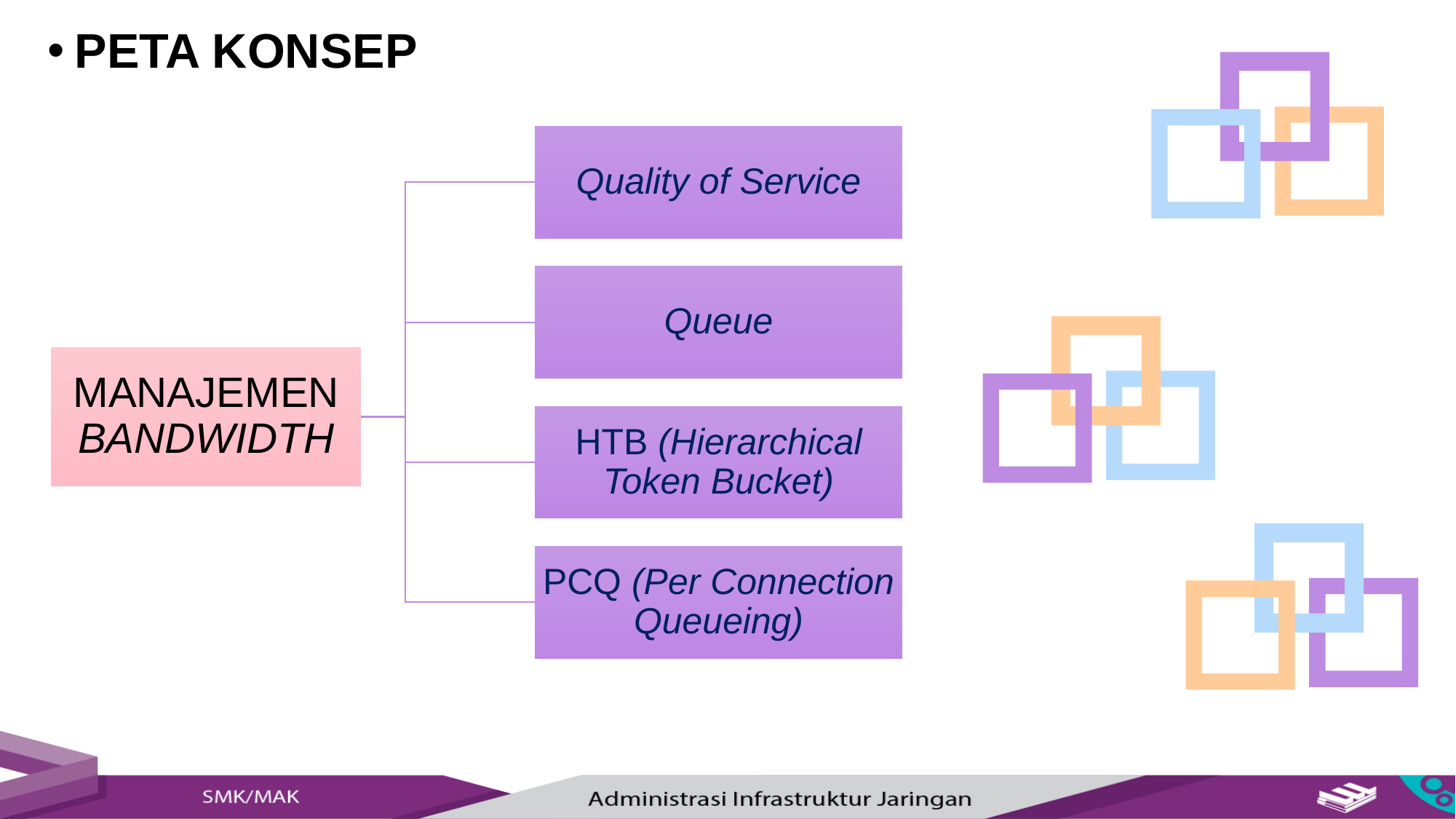

PETA KONSEP

MANAJEMEN BANDWIDTH
Quality of Service
Queue
HTB (Hierarchical Token Bucket)
PCQ (Per Connection Queueing)